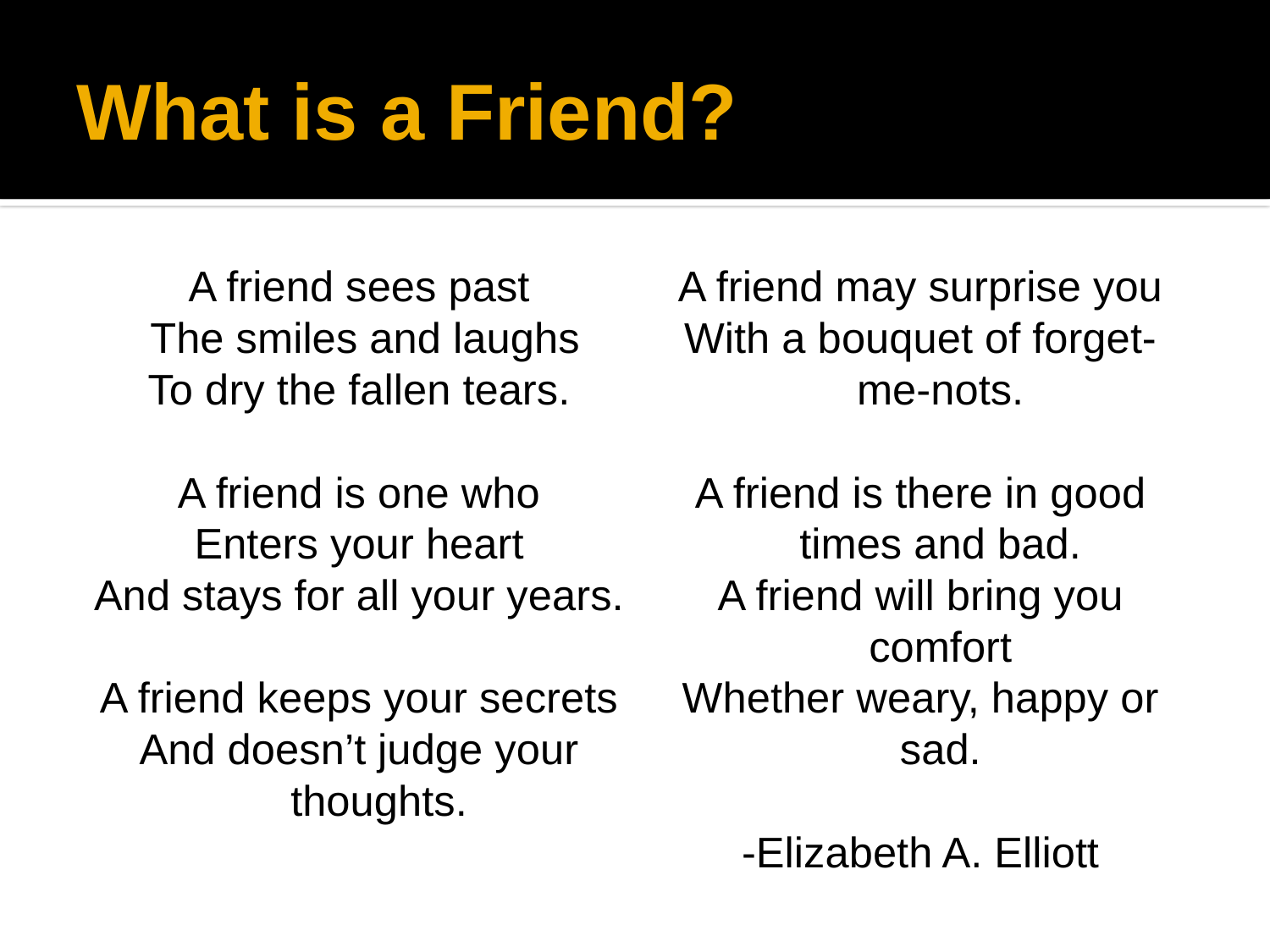

# What is a Friend?
A friend sees past
 The smiles and laughs
To dry the fallen tears.

A friend is one who
Enters your heart
And stays for all your years.

A friend keeps your secrets
And doesn’t judge your thoughts.

A friend may surprise you
With a bouquet of forget-me-nots.

A friend is there in good times and bad.
A friend will bring you comfort
Whether weary, happy or sad.

-Elizabeth A. Elliott